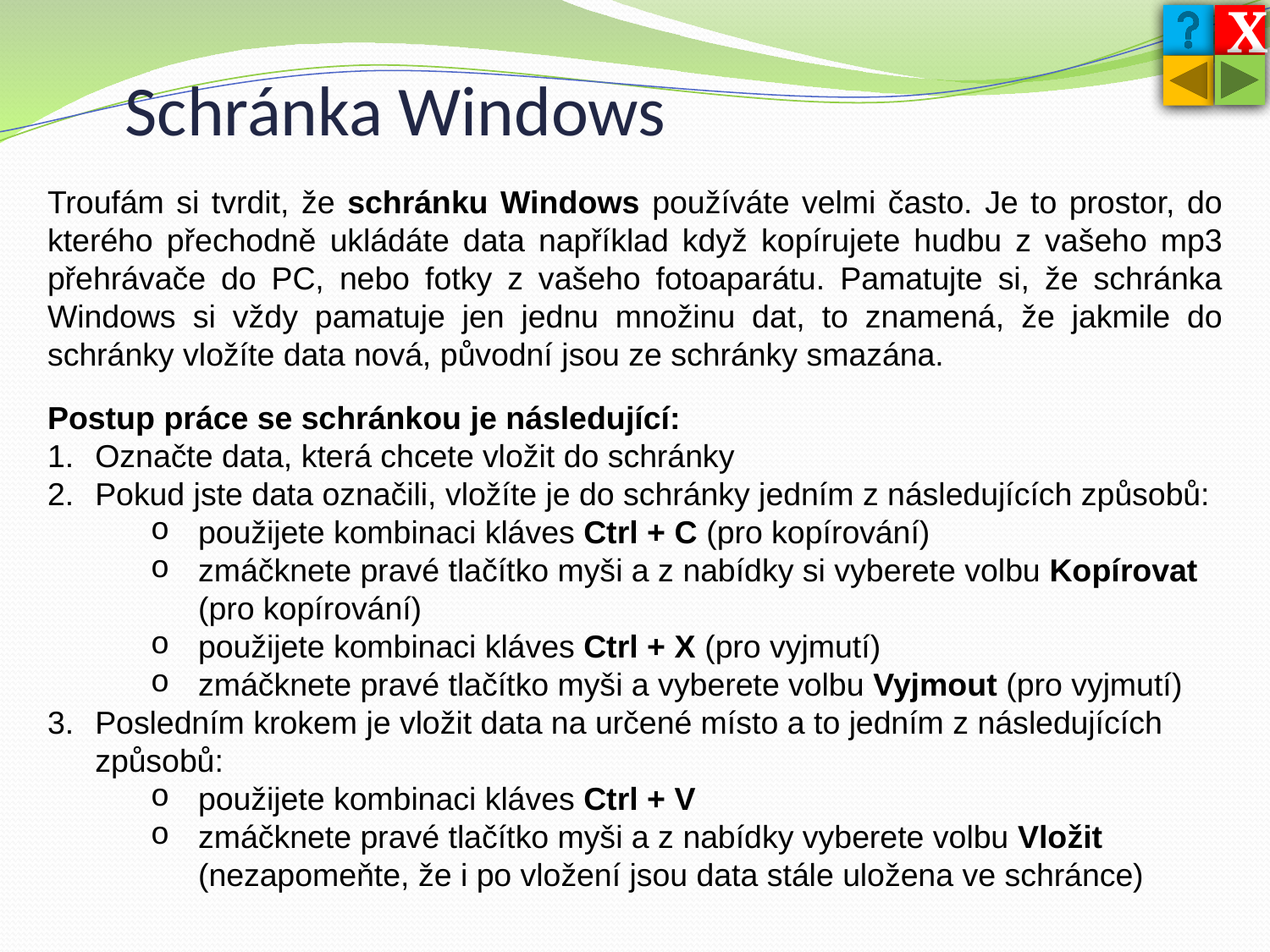

X

Schránka Windows
Troufám si tvrdit, že schránku Windows používáte velmi často. Je to prostor, do kterého přechodně ukládáte data například když kopírujete hudbu z vašeho mp3 přehrávače do PC, nebo fotky z vašeho fotoaparátu. Pamatujte si, že schránka Windows si vždy pamatuje jen jednu množinu dat, to znamená, že jakmile do schránky vložíte data nová, původní jsou ze schránky smazána.

Postup práce se schránkou je následující:
Označte data, která chcete vložit do schránky
Pokud jste data označili, vložíte je do schránky jedním z následujících způsobů:
použijete kombinaci kláves Ctrl + C (pro kopírování)
zmáčknete pravé tlačítko myši a z nabídky si vyberete volbu Kopírovat (pro kopírování)
použijete kombinaci kláves Ctrl + X (pro vyjmutí)
zmáčknete pravé tlačítko myši a vyberete volbu Vyjmout (pro vyjmutí)
Posledním krokem je vložit data na určené místo a to jedním z následujících způsobů:
použijete kombinaci kláves Ctrl + V
zmáčknete pravé tlačítko myši a z nabídky vyberete volbu Vložit (nezapomeňte, že i po vložení jsou data stále uložena ve schránce)